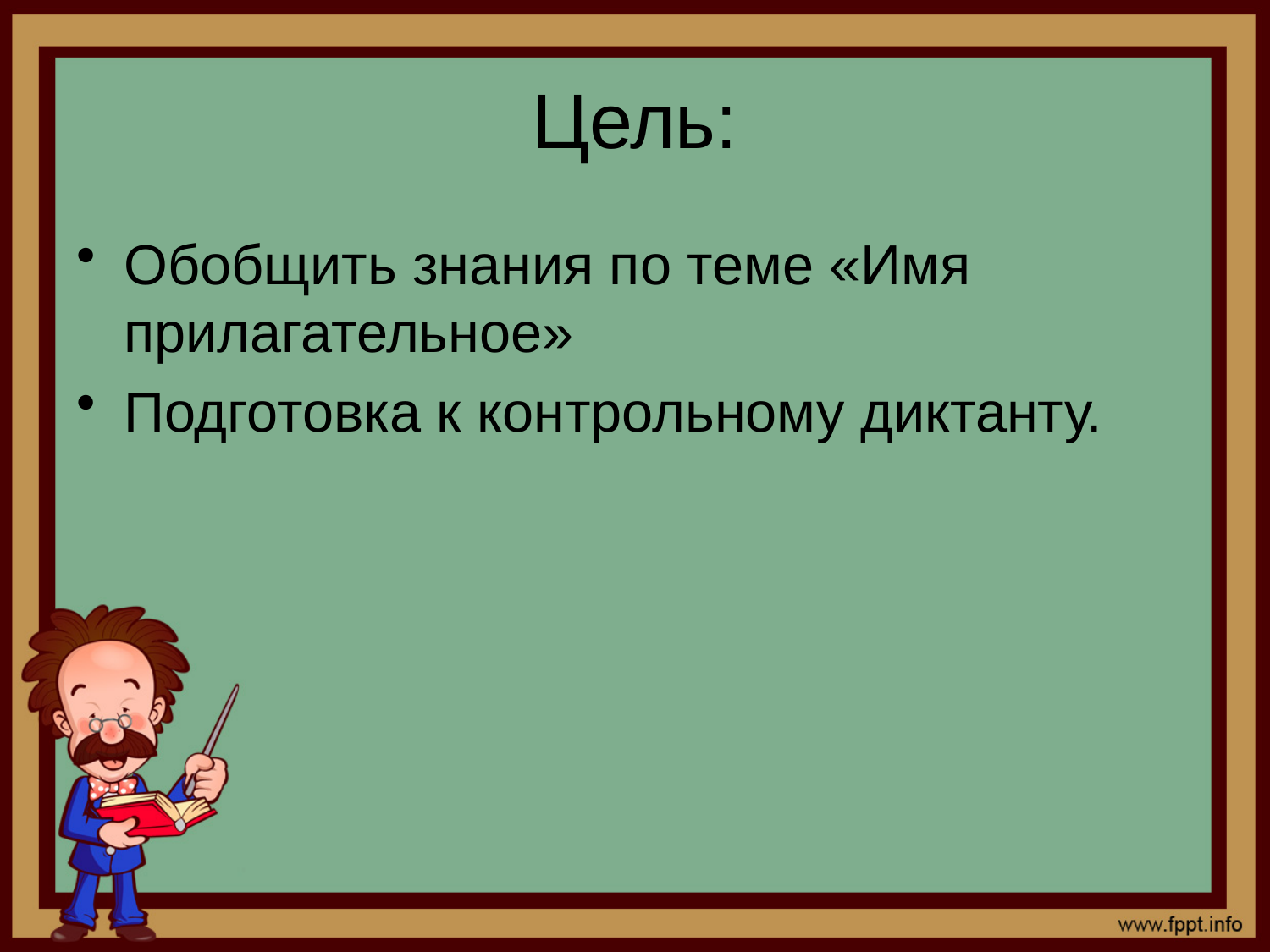

# Цель:
Обобщить знания по теме «Имя прилагательное»
Подготовка к контрольному диктанту.